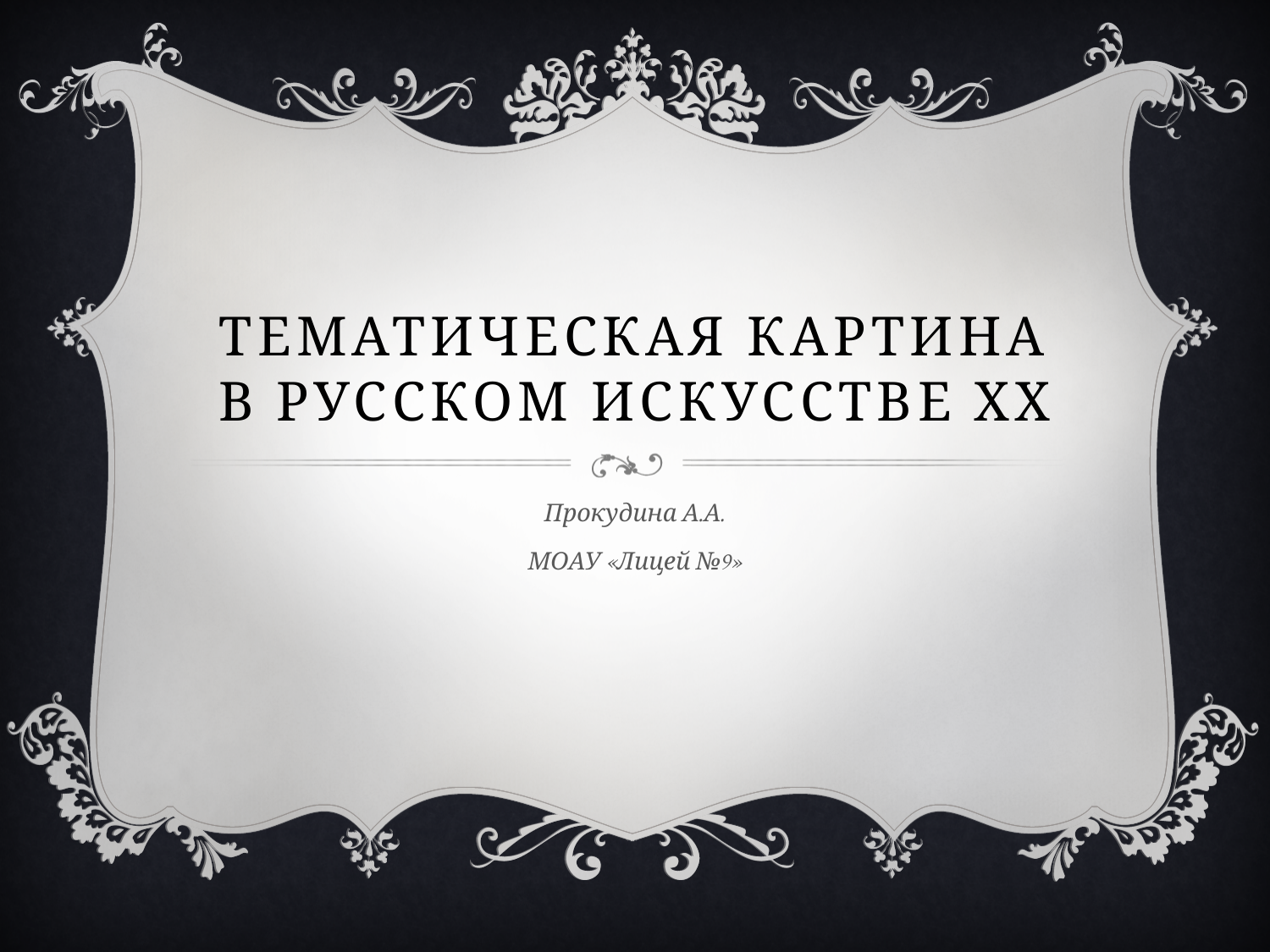

# Тематическая картина в русском искусстве ХХ
Прокудина А.А.
МОАУ «Лицей №9»